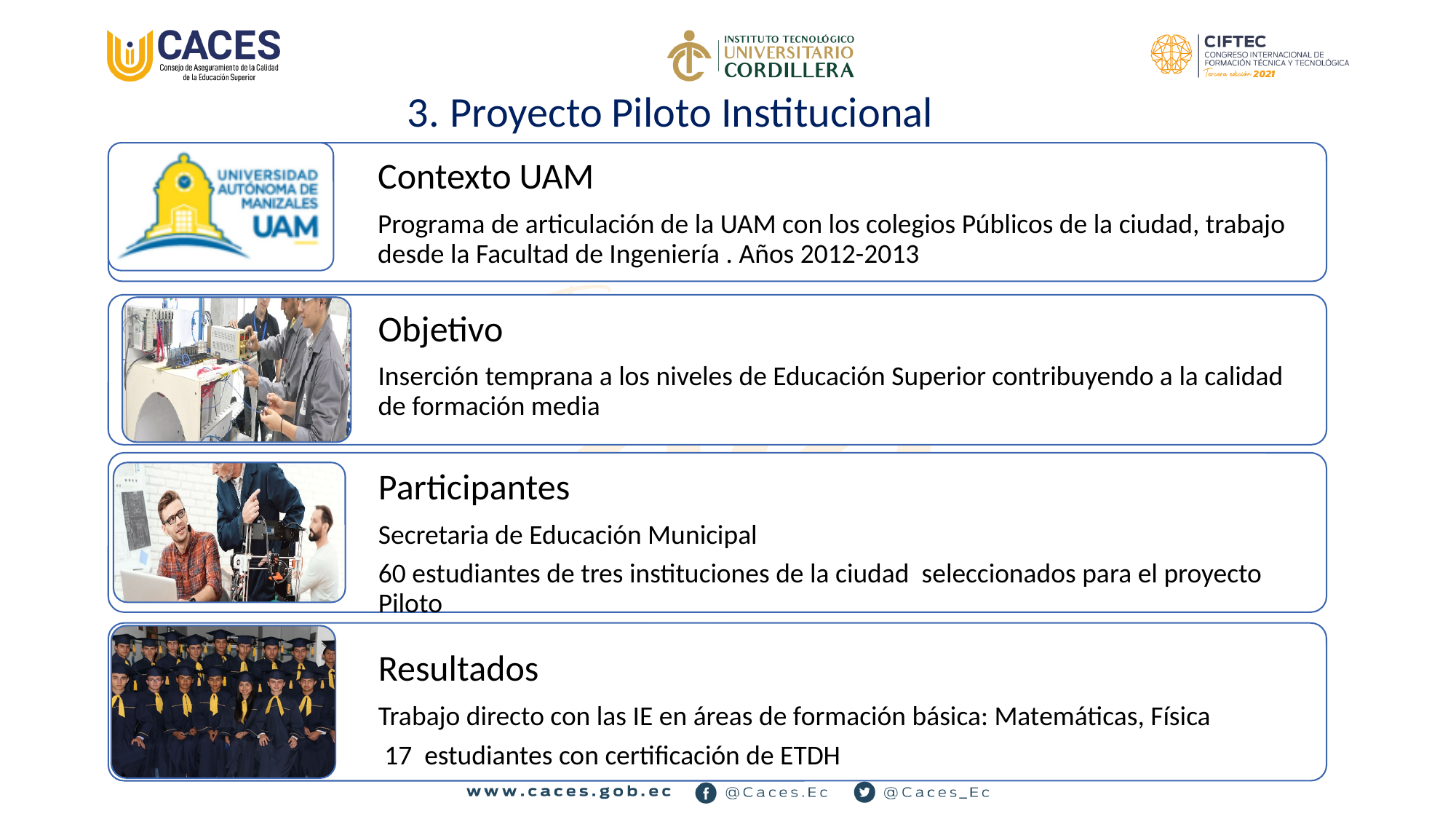

# 3. Proyecto Piloto Institucional
Contexto UAM
Programa de articulación de la UAM con los colegios Públicos de la ciudad, trabajo desde la Facultad de Ingeniería . Años 2012-2013

Objetivo
Inserción temprana a los niveles de Educación Superior contribuyendo a la calidad de formación media
Participantes
Secretaria de Educación Municipal
60 estudiantes de tres instituciones de la ciudad  seleccionados para el proyecto Piloto

Resultados
Trabajo directo con las IE en áreas de formación básica: Matemáticas, Física
 17  estudiantes con certificación de ETDH